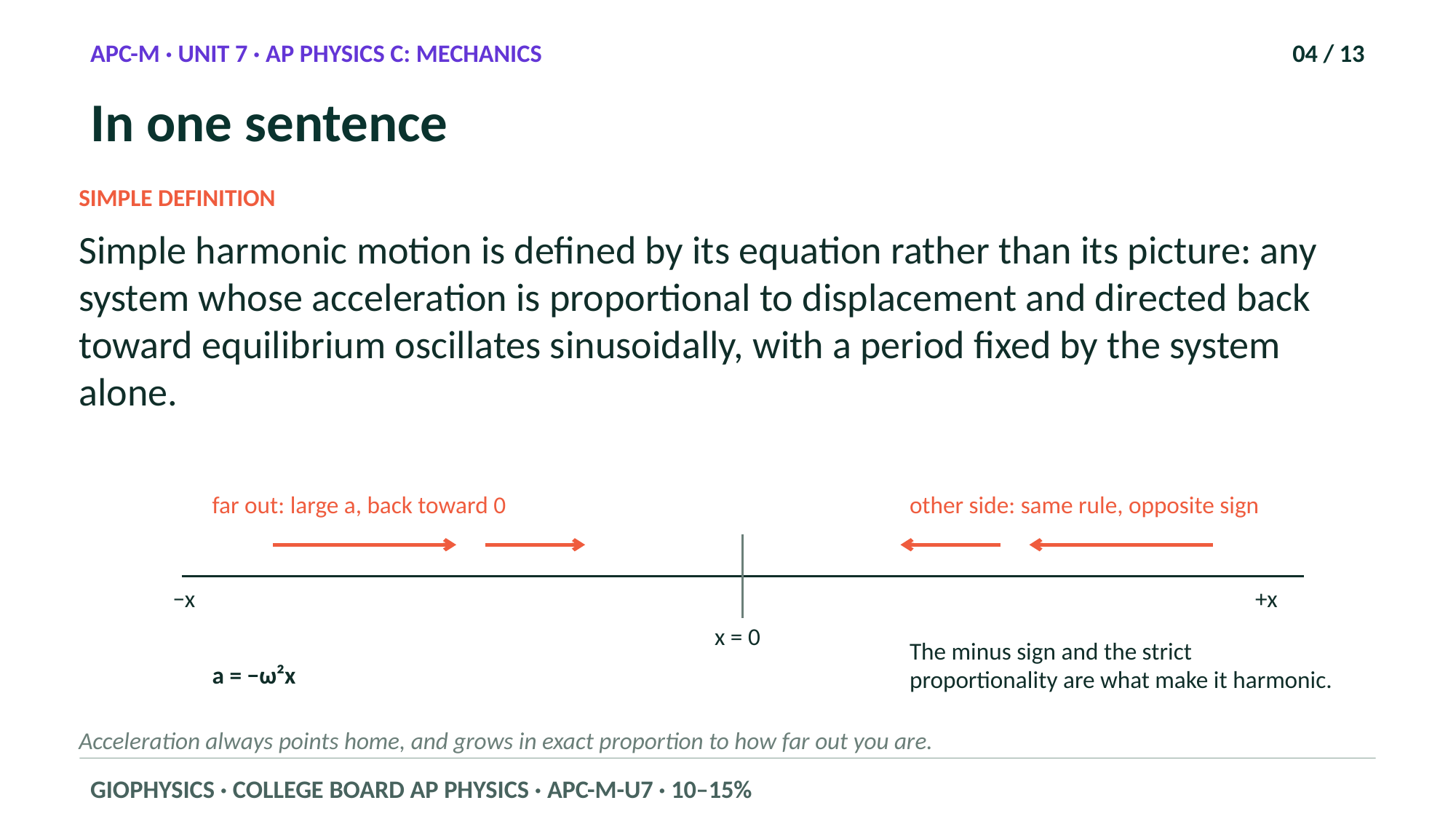

APC-M · UNIT 7 · AP PHYSICS C: MECHANICS
04 / 13
In one sentence
SIMPLE DEFINITION
Simple harmonic motion is defined by its equation rather than its picture: any system whose acceleration is proportional to displacement and directed back toward equilibrium oscillates sinusoidally, with a period fixed by the system alone.
far out: large a, back toward 0
other side: same rule, opposite sign
−x
+x
x = 0
The minus sign and the strict proportionality are what make it harmonic.
a = −ω²x
Acceleration always points home, and grows in exact proportion to how far out you are.

GIOPHYSICS · COLLEGE BOARD AP PHYSICS · APC-M-U7 · 10–15%